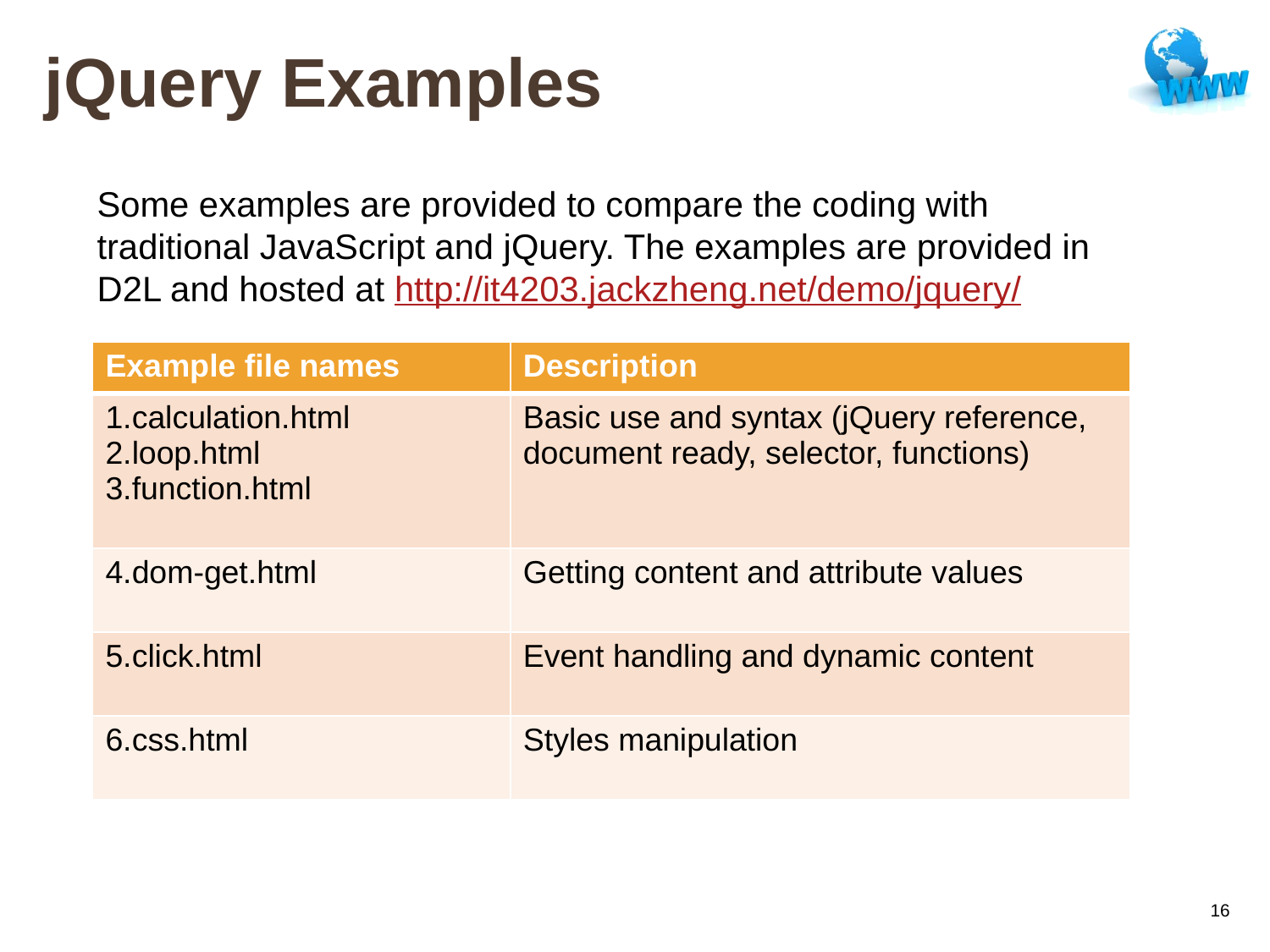

# jQuery Examples
Some examples are provided to compare the coding with traditional JavaScript and jQuery. The examples are provided in D2L and hosted at http://it4203.jackzheng.net/demo/jquery/
| Example file names | Description |
| --- | --- |
| 1.calculation.html 2.loop.html 3.function.html | Basic use and syntax (jQuery reference, document ready, selector, functions) |
| 4.dom-get.html | Getting content and attribute values |
| 5.click.html | Event handling and dynamic content |
| 6.css.html | Styles manipulation |
16